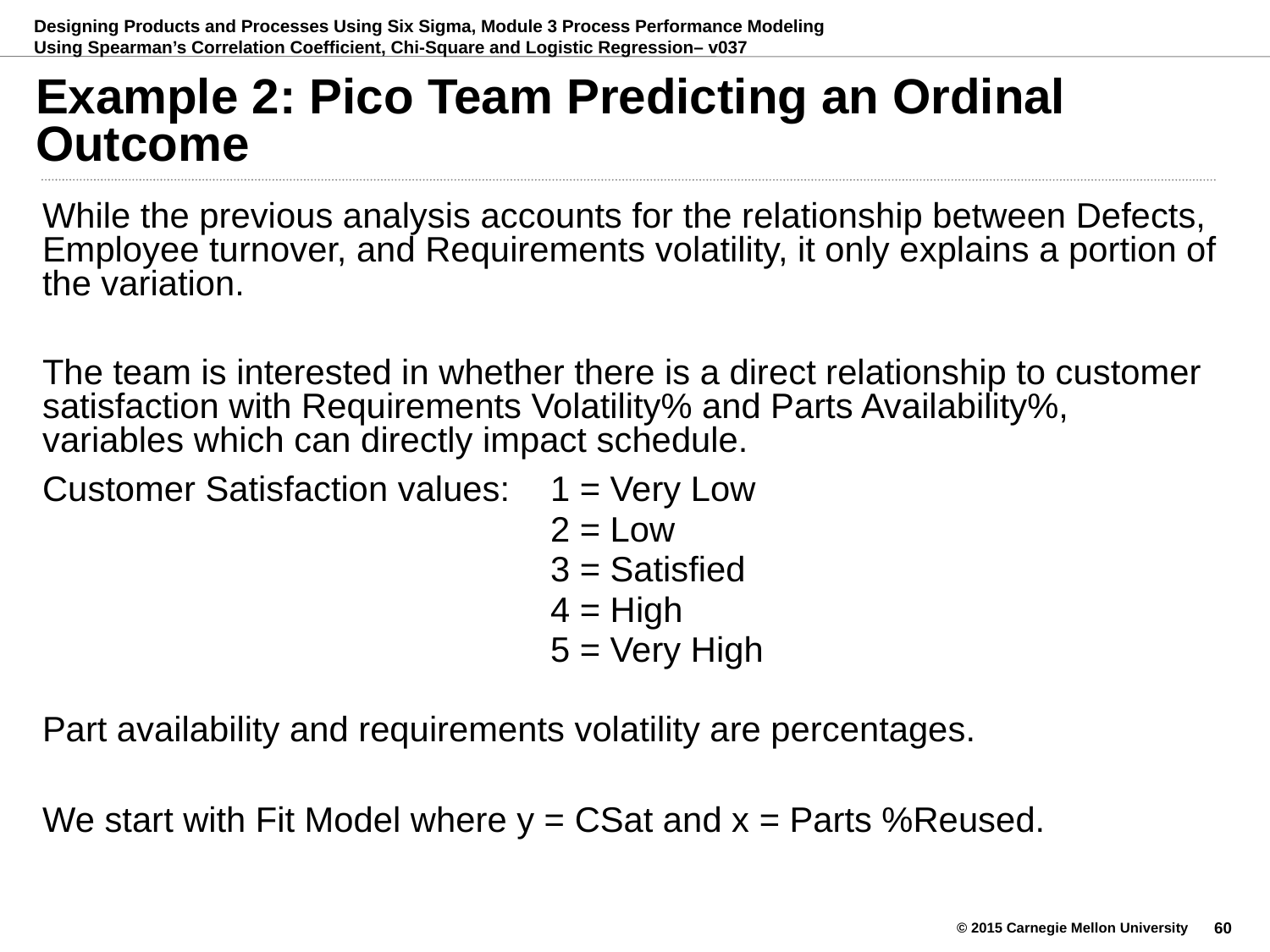

# Example 2: Pico Team Predicting an Ordinal Outcome
While the previous analysis accounts for the relationship between Defects, Employee turnover, and Requirements volatility, it only explains a portion of the variation.

The team is interested in whether there is a direct relationship to customer satisfaction with Requirements Volatility% and Parts Availability%, variables which can directly impact schedule.
Customer Satisfaction values: 	1 = Very Low
				2 = Low
				3 = Satisfied
				4 = High
				5 = Very High

Part availability and requirements volatility are percentages.

We start with Fit Model where y = CSat and x = Parts %Reused.